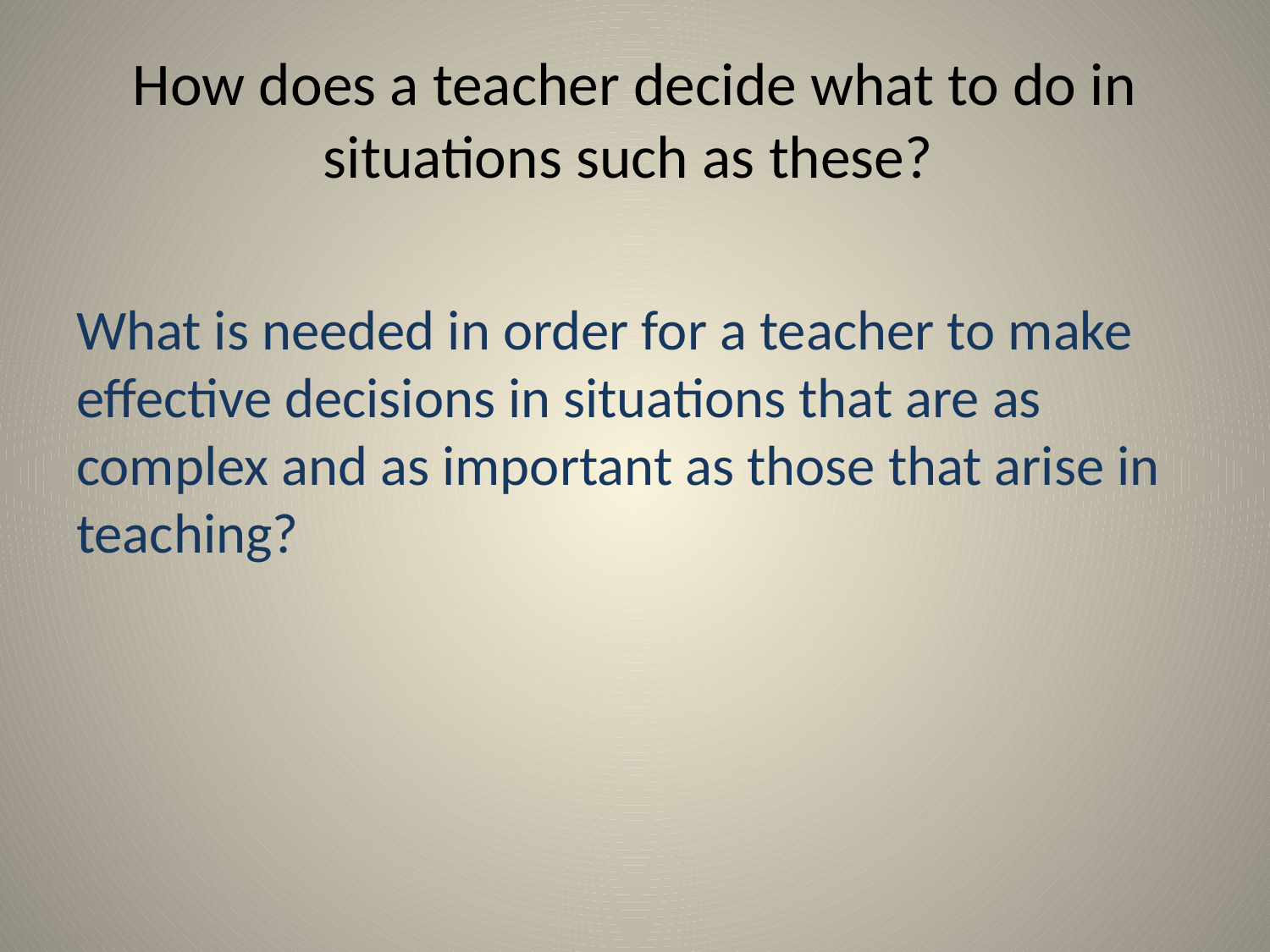

# How does a teacher decide what to do in situations such as these?
What is needed in order for a teacher to make effective decisions in situations that are as complex and as important as those that arise in teaching?